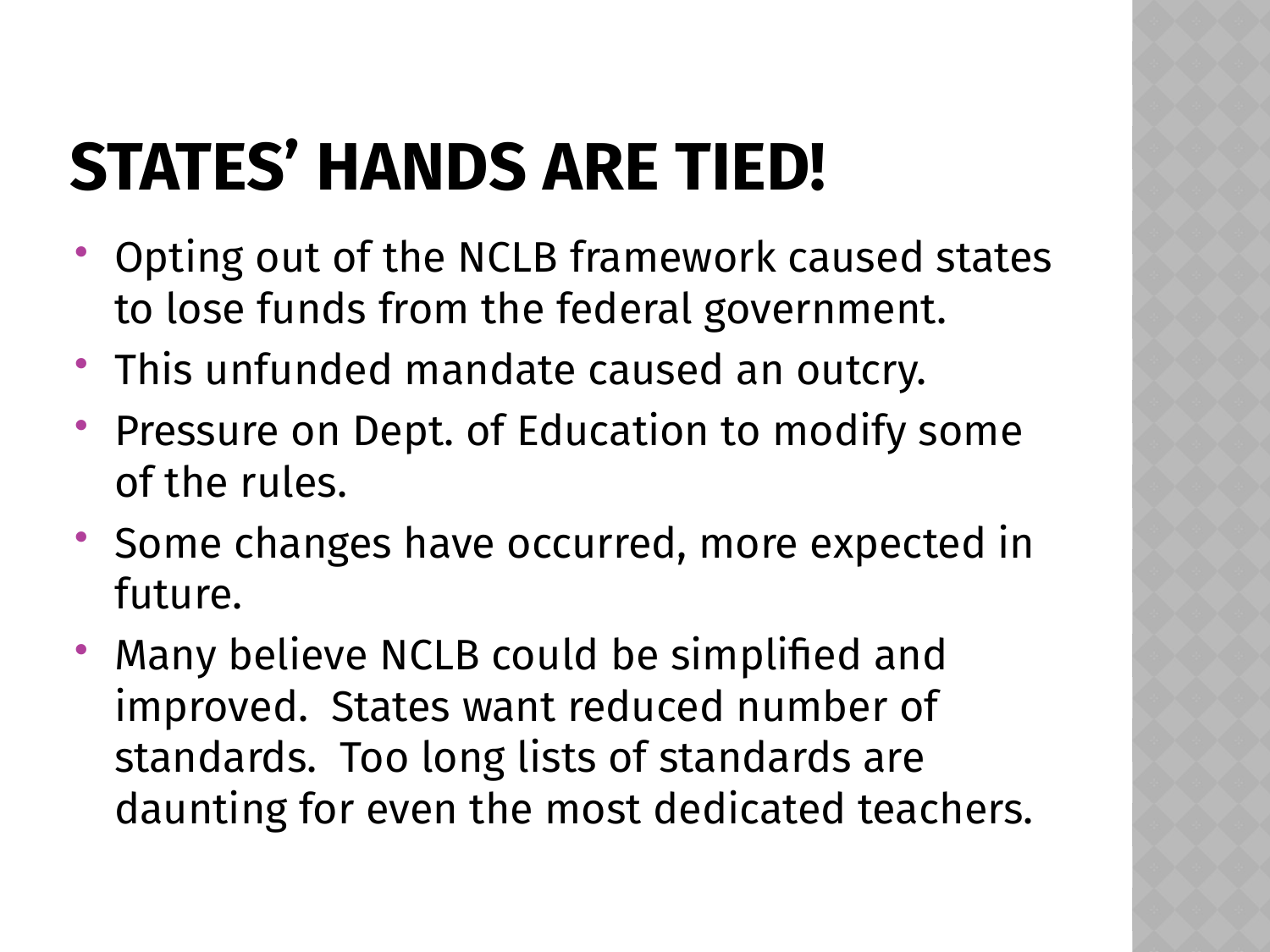

# States’ Hands are tied!
Opting out of the NCLB framework caused states to lose funds from the federal government.
This unfunded mandate caused an outcry.
Pressure on Dept. of Education to modify some of the rules.
Some changes have occurred, more expected in future.
Many believe NCLB could be simplified and improved.  States want reduced number of standards.  Too long lists of standards are daunting for even the most dedicated teachers.